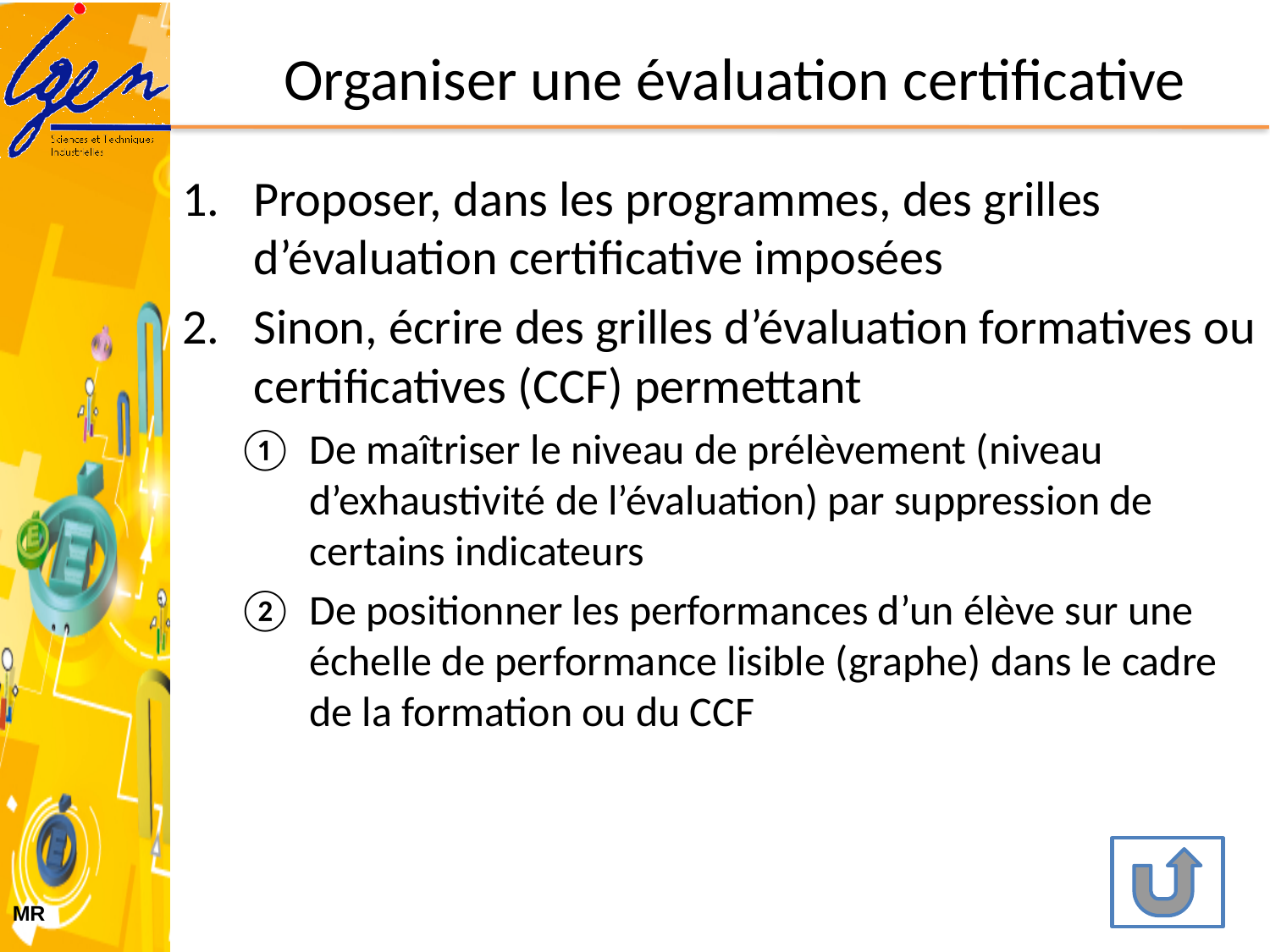

# Organiser une évaluation certificative
Proposer, dans les programmes, des grilles d’évaluation certificative imposées
Sinon, écrire des grilles d’évaluation formatives ou certificatives (CCF) permettant
De maîtriser le niveau de prélèvement (niveau d’exhaustivité de l’évaluation) par suppression de certains indicateurs
De positionner les performances d’un élève sur une échelle de performance lisible (graphe) dans le cadre de la formation ou du CCF